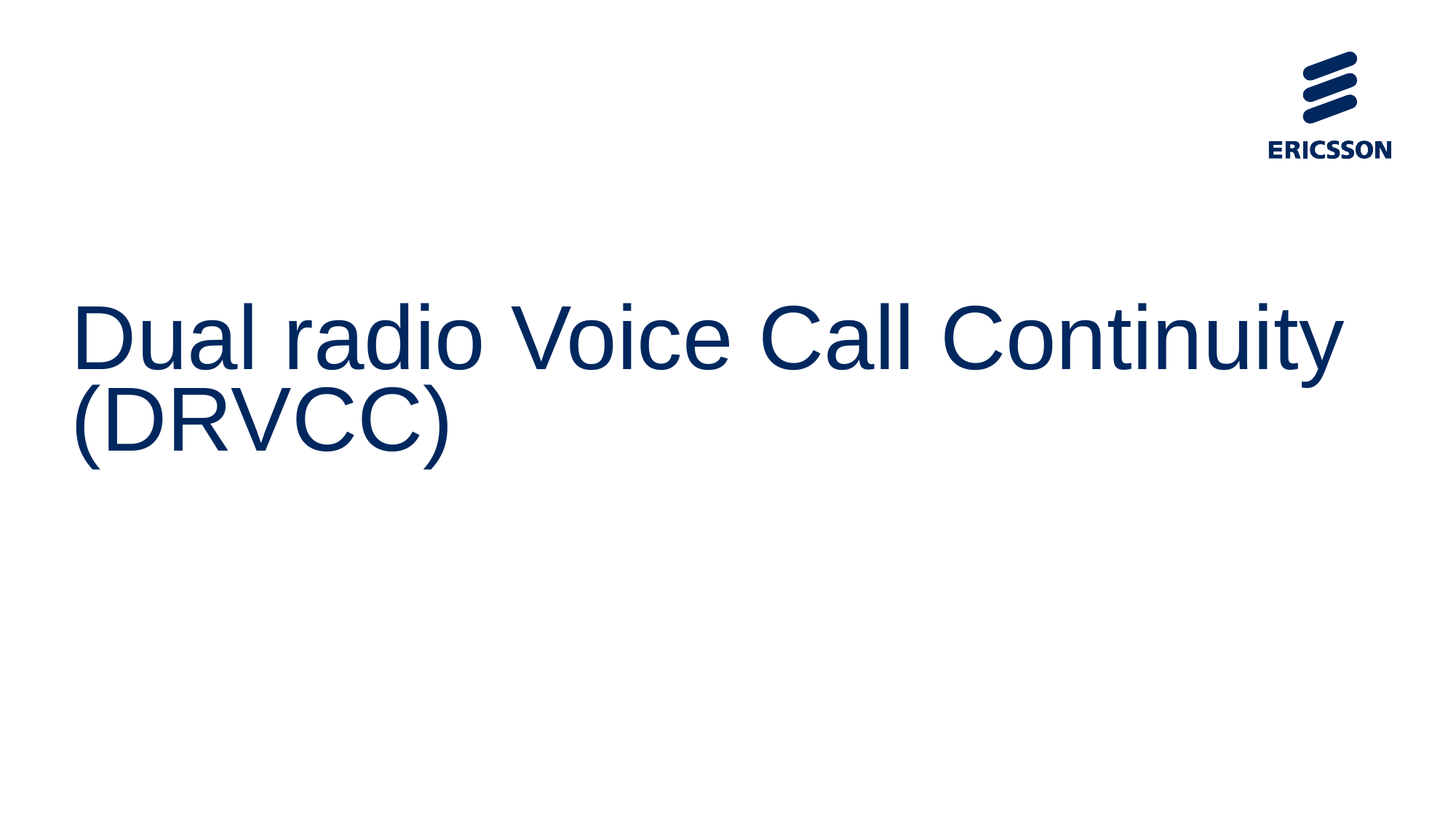

# Dual radio Voice Call Continuity (DRVCC)